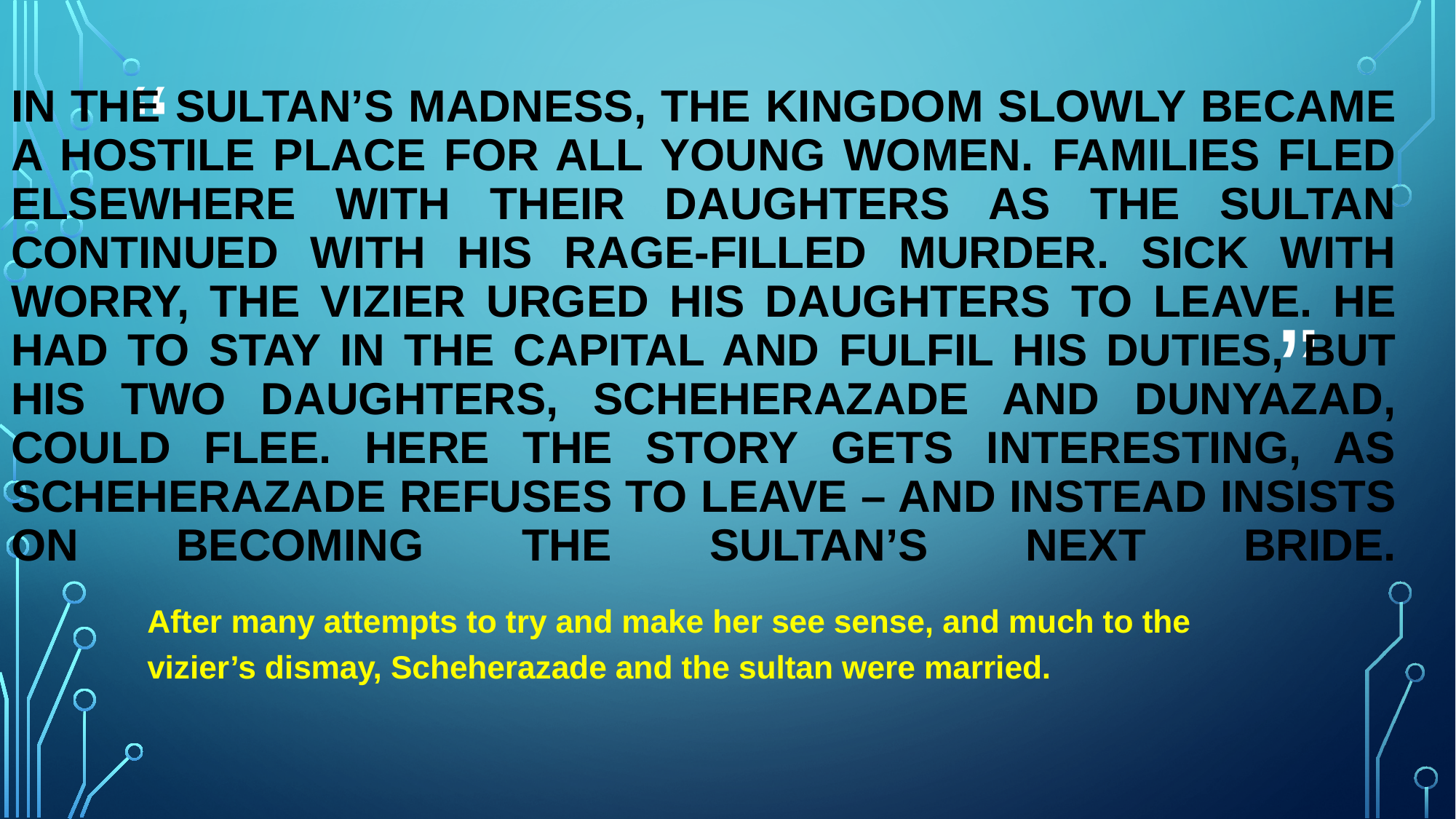

# In the sultan’s madness, the kingdom slowly became a hostile place for all young women. Families fled elsewhere with their daughters as the sultan continued with his rage-filled murder. Sick with worry, the vizier urged his daughters to leave. He had to stay in the capital and fulfil his duties, but his two daughters, Scheherazade and Dunyazad, could flee. Here the story gets interesting, as Scheherazade refuses to leave – and instead insists on becoming the sultan’s next bride.

After many attempts to try and make her see sense, and much to the vizier’s dismay, Scheherazade and the sultan were married.